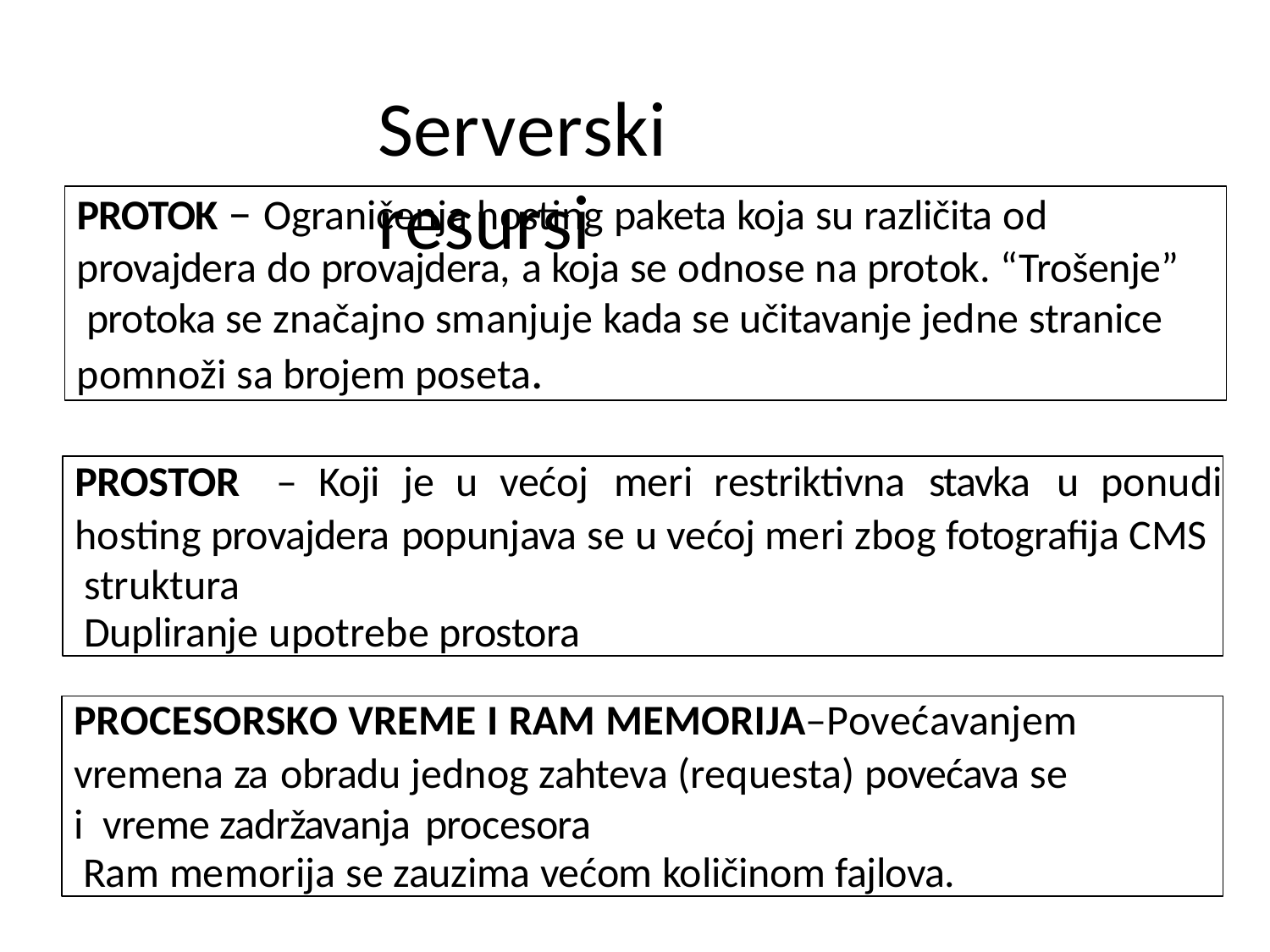

# Serverski resursi
PROTOK – Ograničenja hosting paketa koja su različita od
provajdera do provajdera, a koja se odnose na protok. “Trošenje”  protoka se značajno smanjuje kada se učitavanje jedne stranice  pomnoži sa brojem poseta.
PROSTOR	–	Koji	je	u	većoj	meri	restriktivna	stavka	u	ponudi
hosting provajdera popunjava se u većoj meri zbog fotografija CMS  struktura
Dupliranje upotrebe prostora
PROCESORSKO VREME I RAM MEMORIJA–Povećavanjem
vremena za obradu jednog zahteva (requesta) povećava se i  vreme zadržavanja procesora
Ram memorija se zauzima većom količinom fajlova.